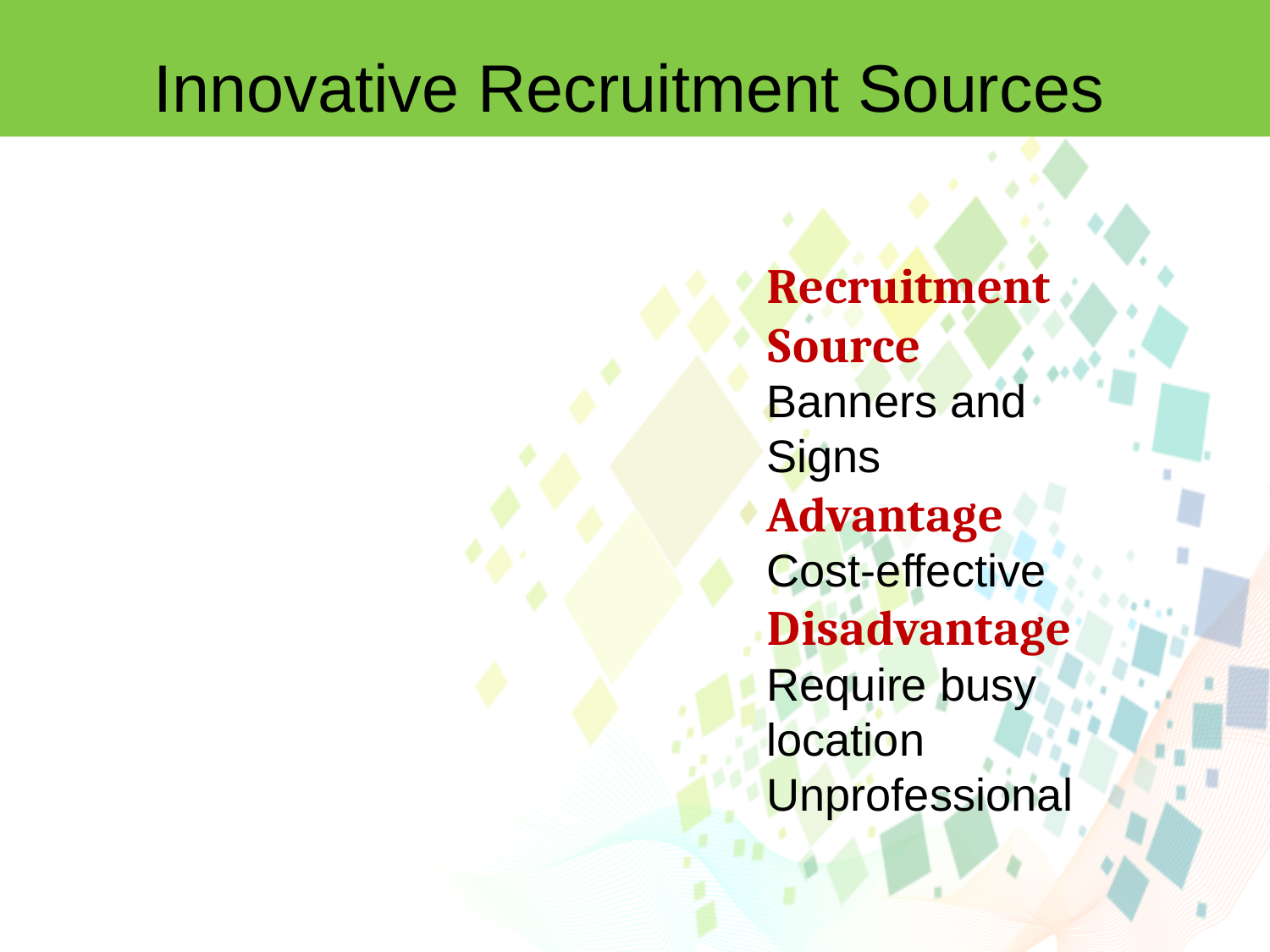

Innovative Recruitment Sources
Recruitment Source
Banners and Signs
Advantage
Cost-effective
Disadvantage
Require busy location
Unprofessional